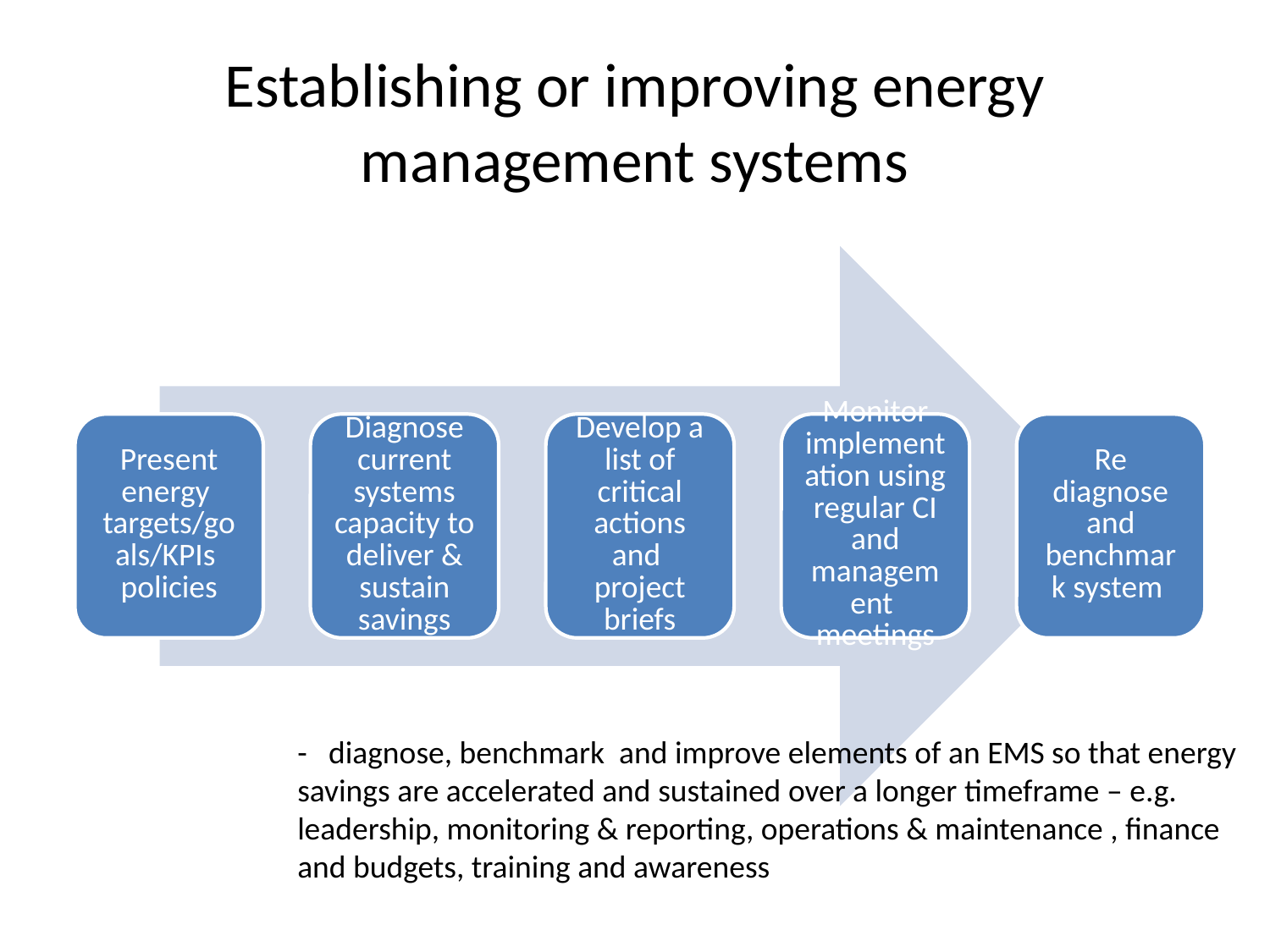

# Establishing or improving energy management systems
Present energy  targets/goals/KPIs  policies
Diagnose current systems capacity to deliver & sustain savings
Develop a list of critical actions and  project briefs
Monitor implementation using regular CI and management  meetings
Re diagnose and benchmark system
-   diagnose, benchmark  and improve elements of an EMS so that energy savings are accelerated and sustained over a longer timeframe – e.g. leadership, monitoring & reporting, operations & maintenance , finance and budgets, training and awareness